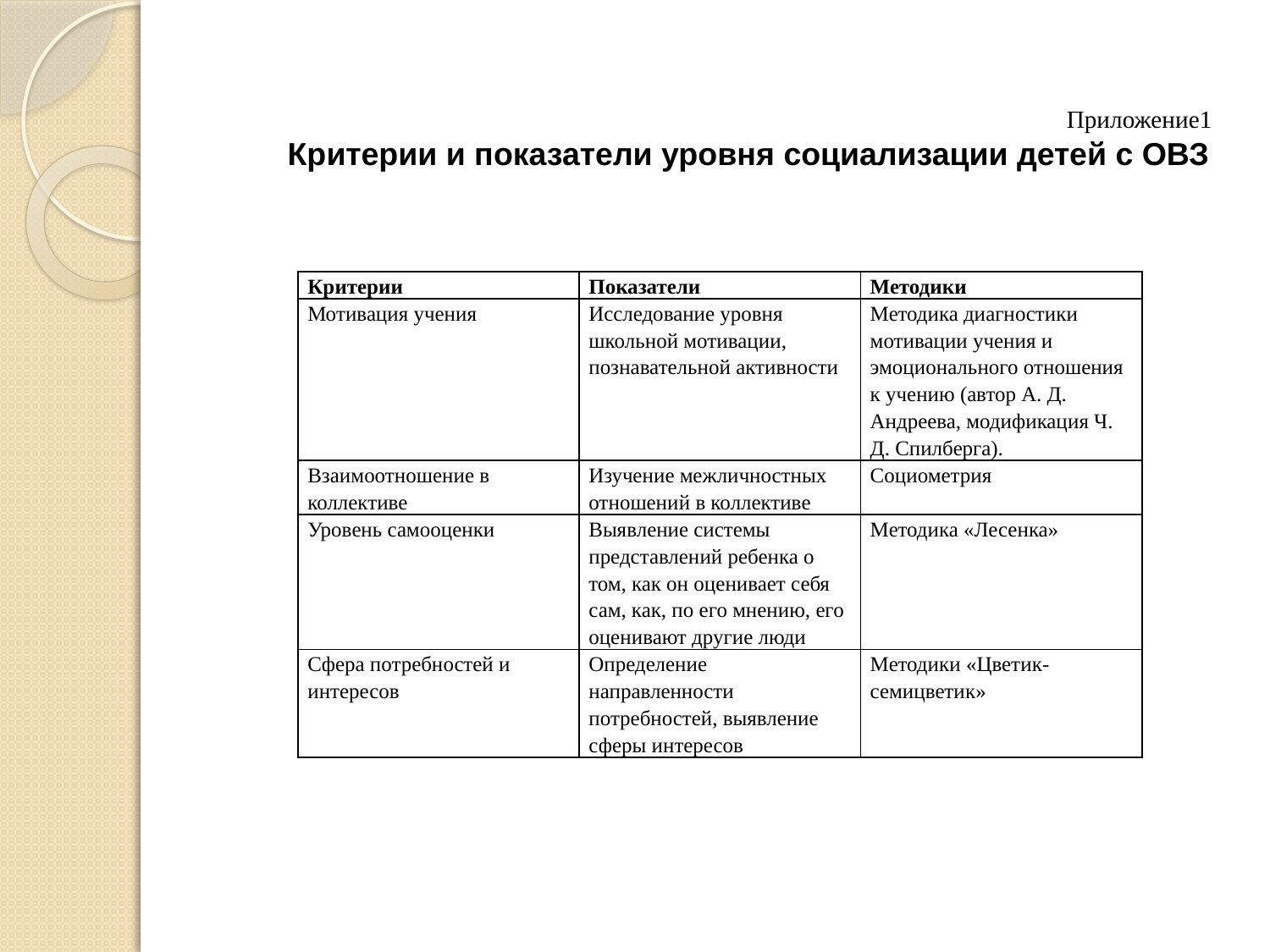

Приложение1
Критерии и показатели уровня социализации детей с ОВЗ
| Критерии | Показатели | Методики |
| --- | --- | --- |
| Мотивация учения | Исследование уровня школьной мотивации, познавательной активности | Методика диагностики мотивации учения и эмоционального отношения к учению (автор А. Д. Андреева, модификация Ч. Д. Спилберга). |
| Взаимоотношение в коллективе | Изучение межличностных отношений в коллективе | Социометрия |
| Уровень самооценки | Выявление системы представлений ребенка о том, как он оценивает себя сам, как, по его мнению, его оценивают другие люди | Методика «Лесенка» |
| Сфера потребностей и интересов | Определение направленности потребностей, выявление сферы интересов | Методики «Цветик-семицветик» |